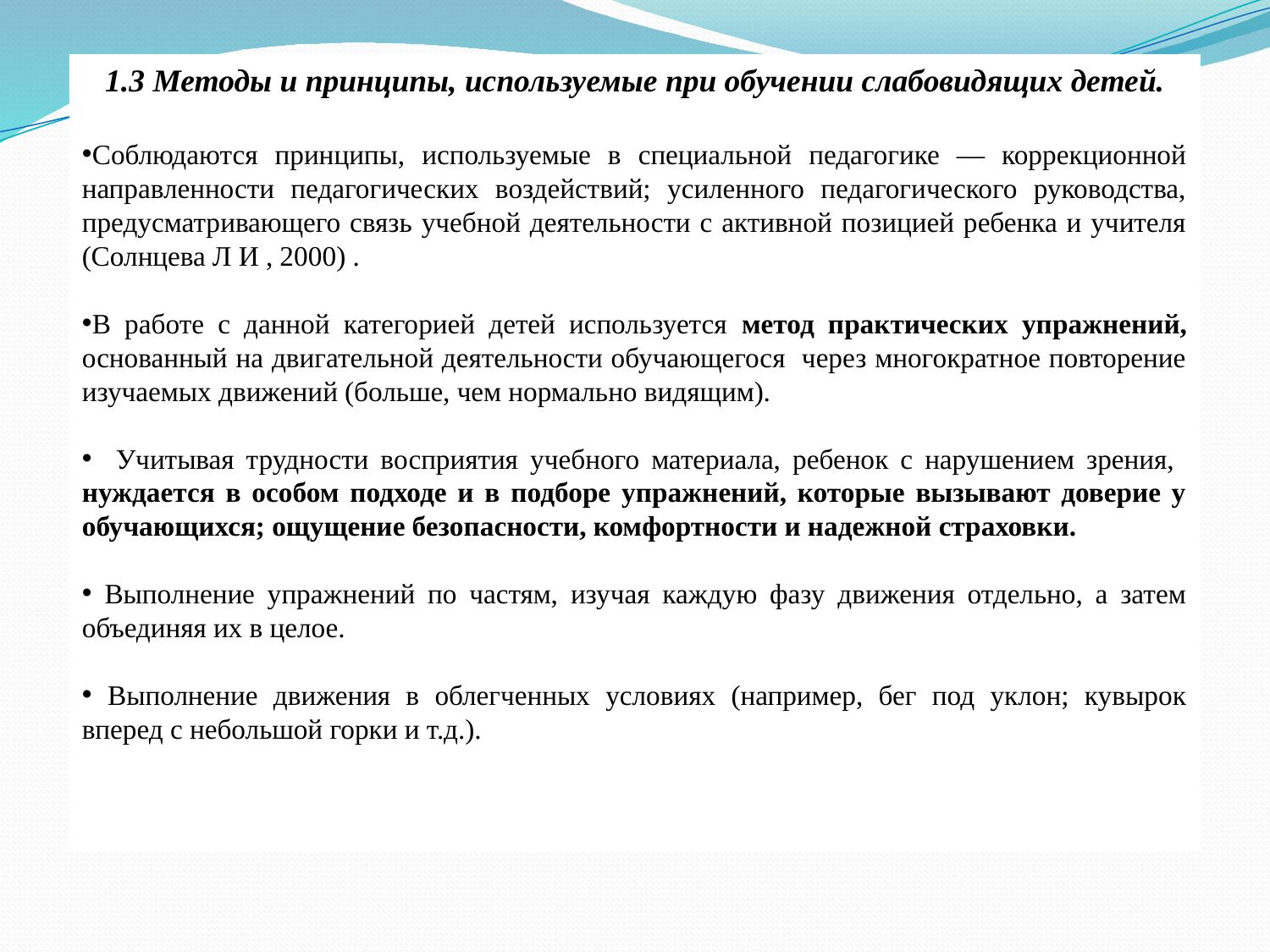

1.3 Методы и принципы, используемые при обучении слабовидящих детей.

Соблюдаются принципы, используемые в специальной педагогике — коррекционной направленности педагогических воздействий; усиленного педагогического руководства, предусматривающего связь учебной деятельности с активной позицией ребенка и учителя (Солнцева Л И , 2000) .

В работе с данной категорией детей используется метод практических упражнений, основанный на двигательной деятельности обучающегося  через многократное повторение изучаемых движений (больше, чем нормально видящим).

  Учитывая трудности восприятия учебного материала, ребенок с нарушением зрения,  нуждается в особом подходе и в подборе упражнений, которые вызывают доверие у обучающихся; ощущение безопасности, комфортности и надежной страховки.

 Выполнение упражнений по частям, изучая каждую фазу движения отдельно, а затем объединяя их в целое.

 Выполнение движения в облегченных условиях (например, бег под уклон; кувырок вперед с небольшой горки и т.д.).